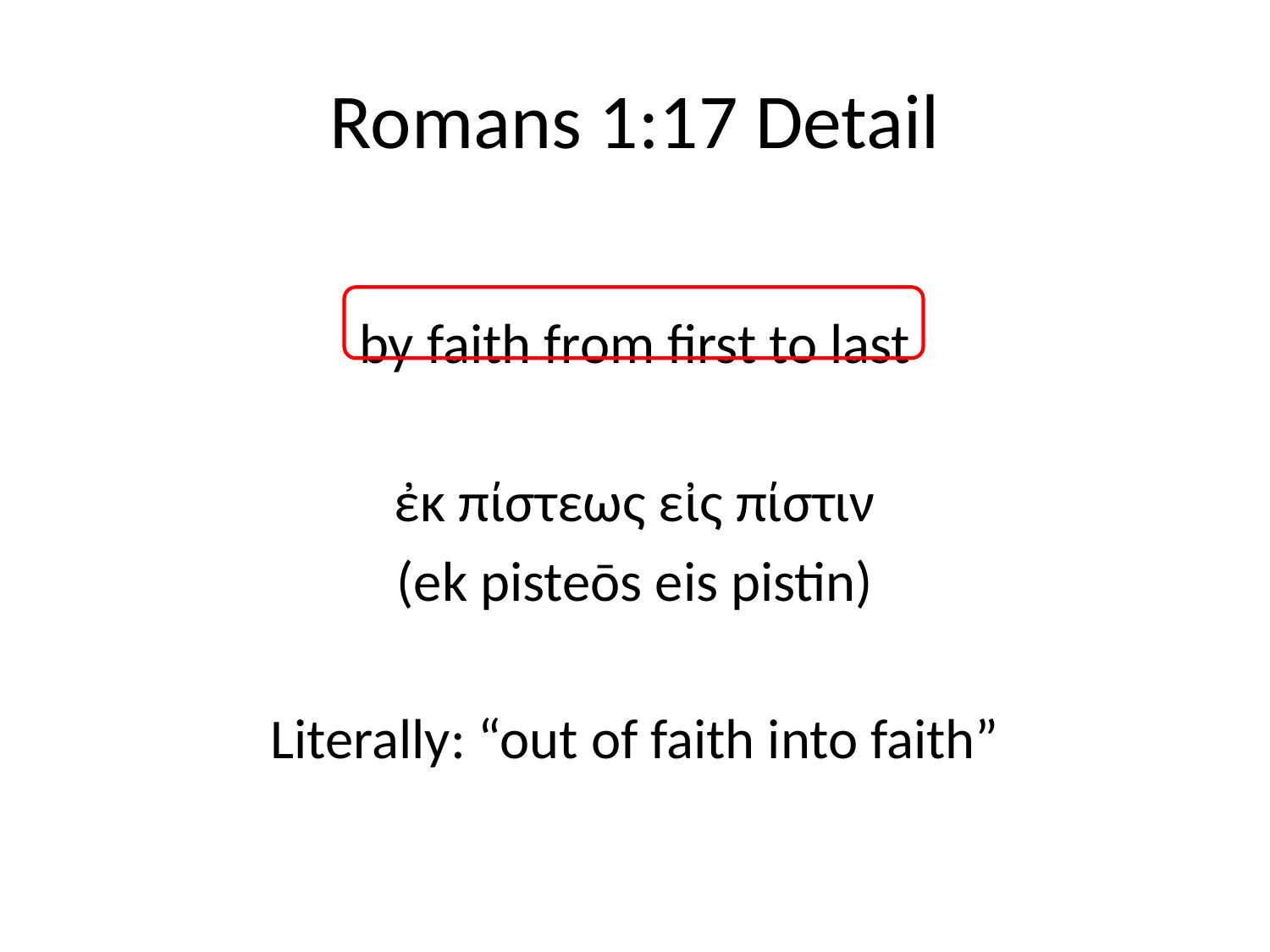

# Romans 1:17 Detail

by faith from first to last

ἐκ πίστεως εἰς πίστιν
(ek pisteōs eis pistin)

Literally: “out of faith into faith”